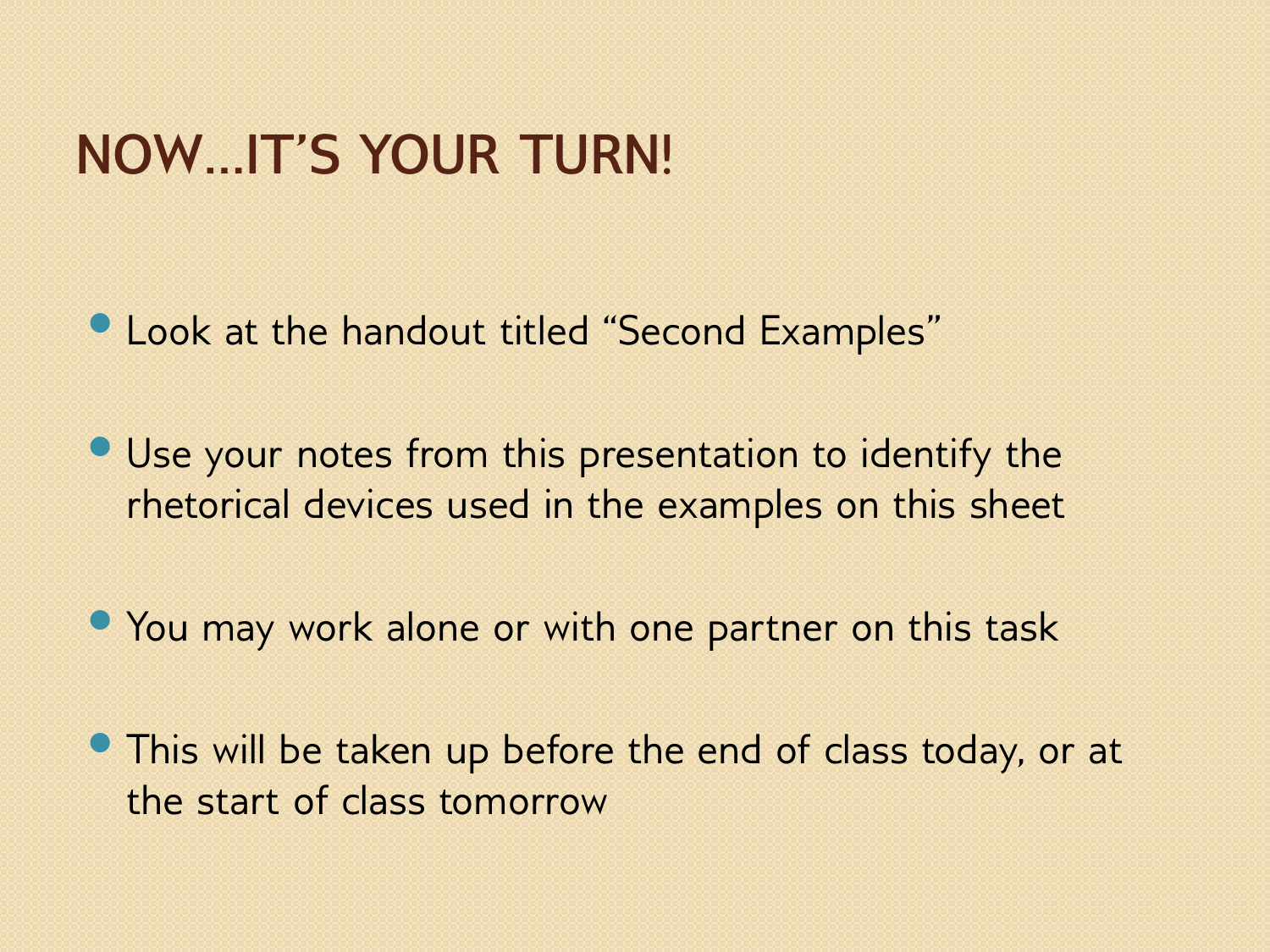

# Now…it’s your turn!

Look at the handout titled “Second Examples”

Use your notes from this presentation to identify the rhetorical devices used in the examples on this sheet

You may work alone or with one partner on this task

This will be taken up before the end of class today, or at the start of class tomorrow